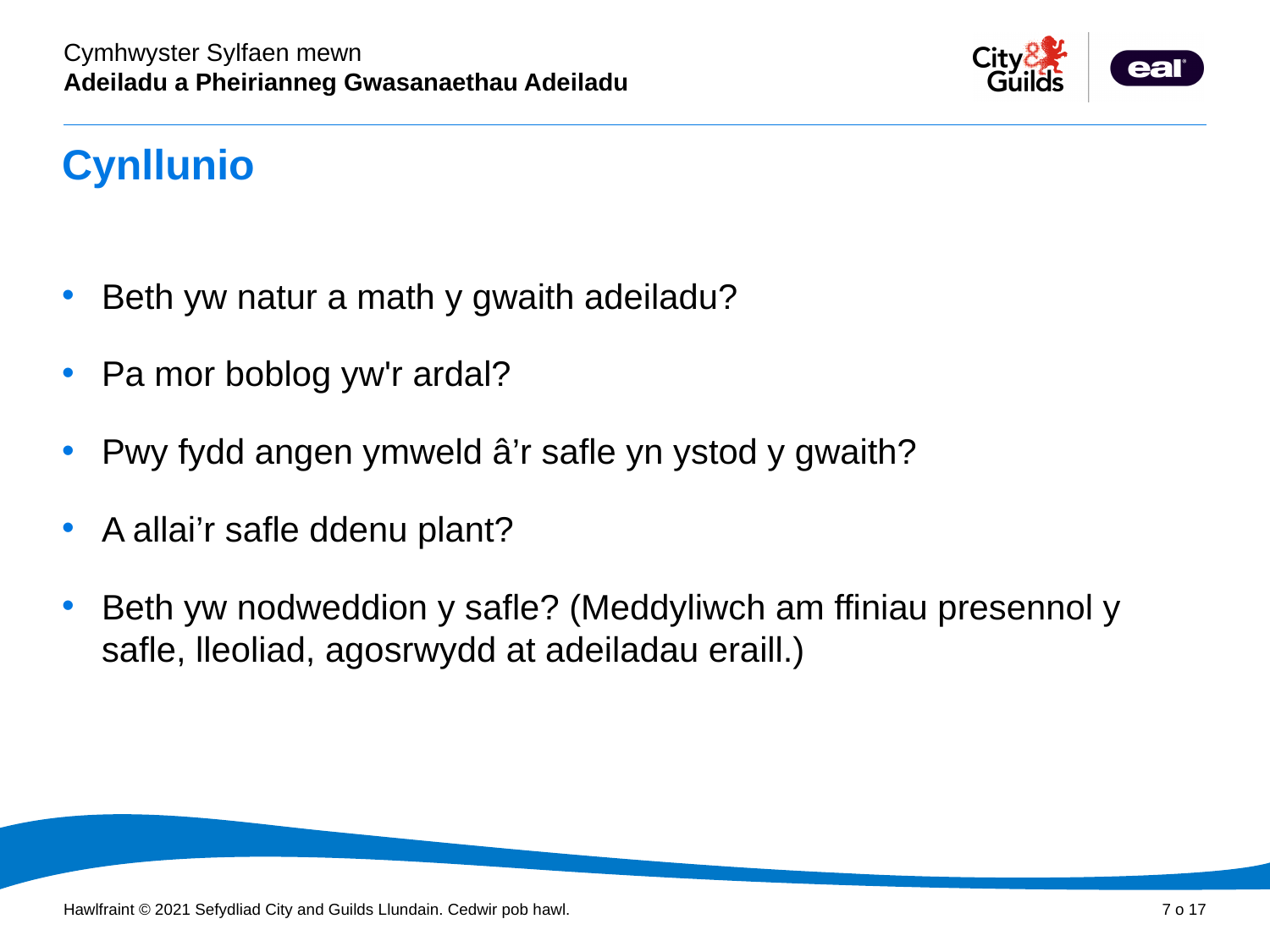

# Cynllunio

Beth yw natur a math y gwaith adeiladu?
Pa mor boblog yw'r ardal?
Pwy fydd angen ymweld â’r safle yn ystod y gwaith?
A allai’r safle ddenu plant?
Beth yw nodweddion y safle? (Meddyliwch am ffiniau presennol y safle, lleoliad, agosrwydd at adeiladau eraill.)